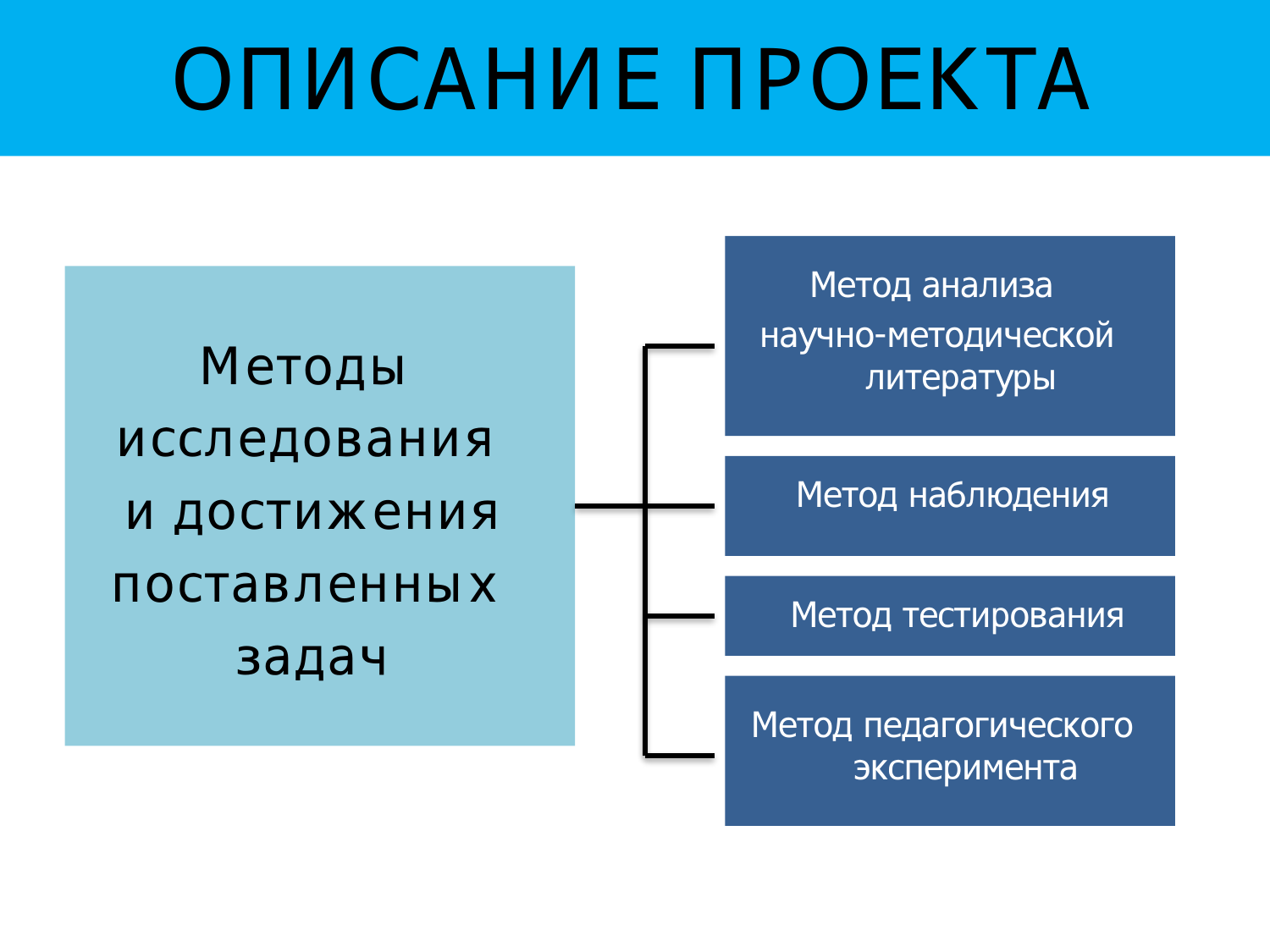

# ОПИСАНИЕ ПРОЕКТА

Метод анализа
научно-методической литературы

Методы
исследования
и достижения
поставленных
задач

Метод наблюдения

Метод тестирования

Метод педагогического эксперимента